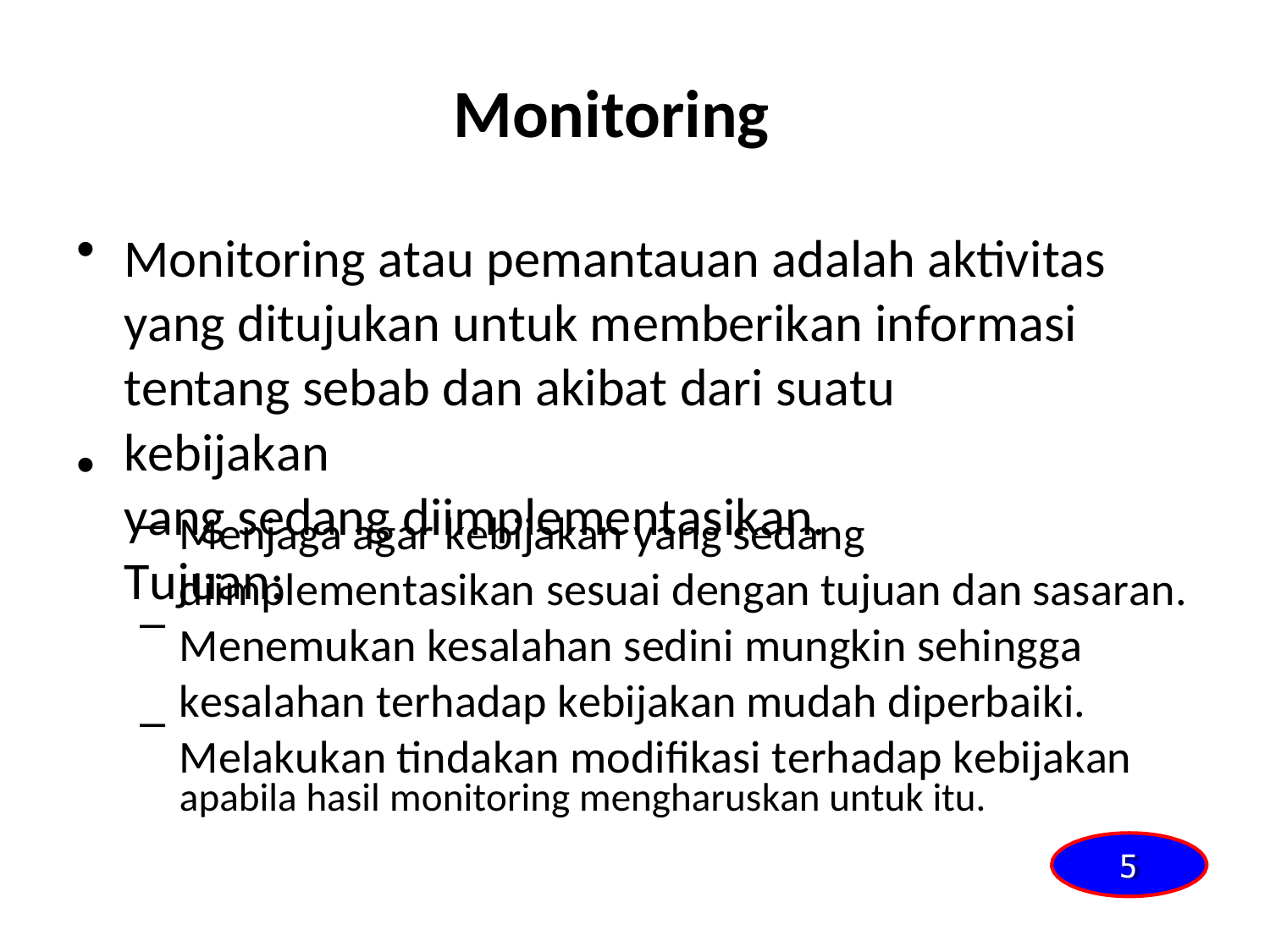

Monitoring
Monitoring atau pemantauan adalah aktivitas
yang ditujukan untuk memberikan informasi
tentang sebab dan akibat dari suatu kebijakan
yang sedang diimplementasikan.
Tujuan:
•
•
–
Menjaga agar kebijakan yang sedang
diimplementasikan sesuai dengan tujuan dan sasaran.
Menemukan kesalahan sedini mungkin sehingga
kesalahan terhadap kebijakan mudah diperbaiki.
Melakukan tindakan modifikasi terhadap kebijakan
apabila hasil monitoring mengharuskan untuk itu.
–
–

5